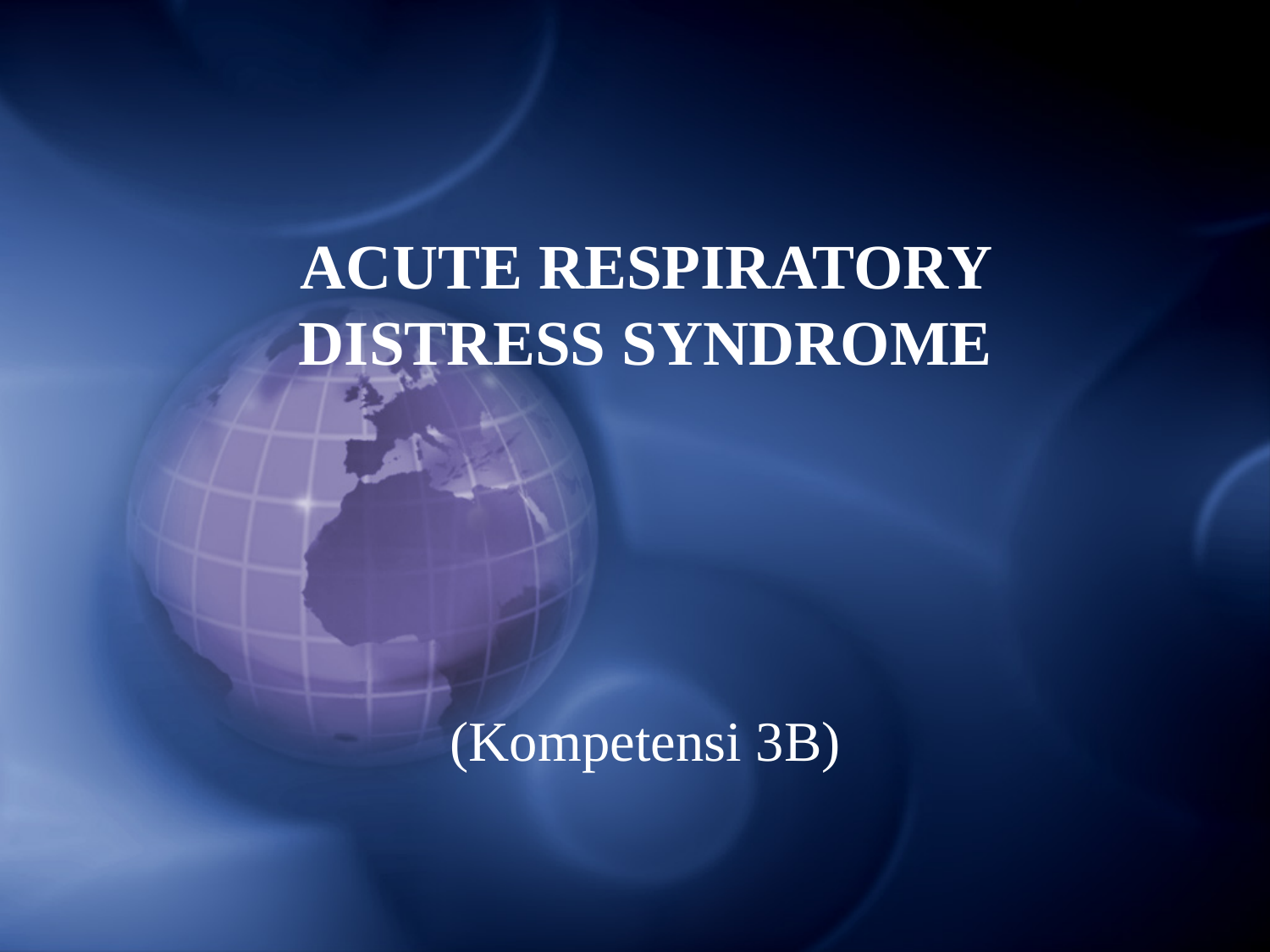

# ACUTE RESPIRATORY DISTRESS SYNDROME
(Kompetensi 3B)